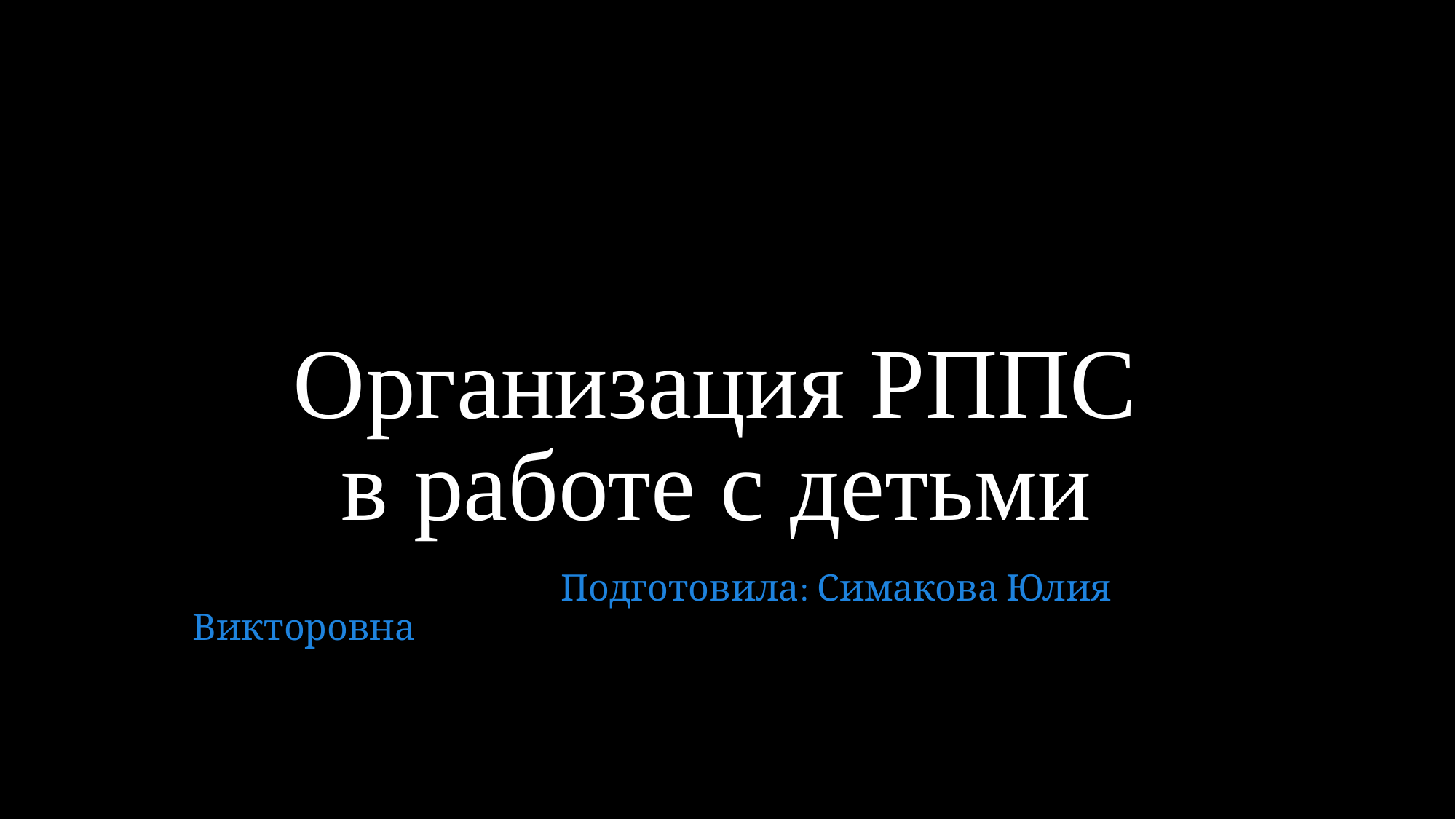

# Организация РППС в работе с детьми
                                              Подготовила: Симакова Юлия Викторовна